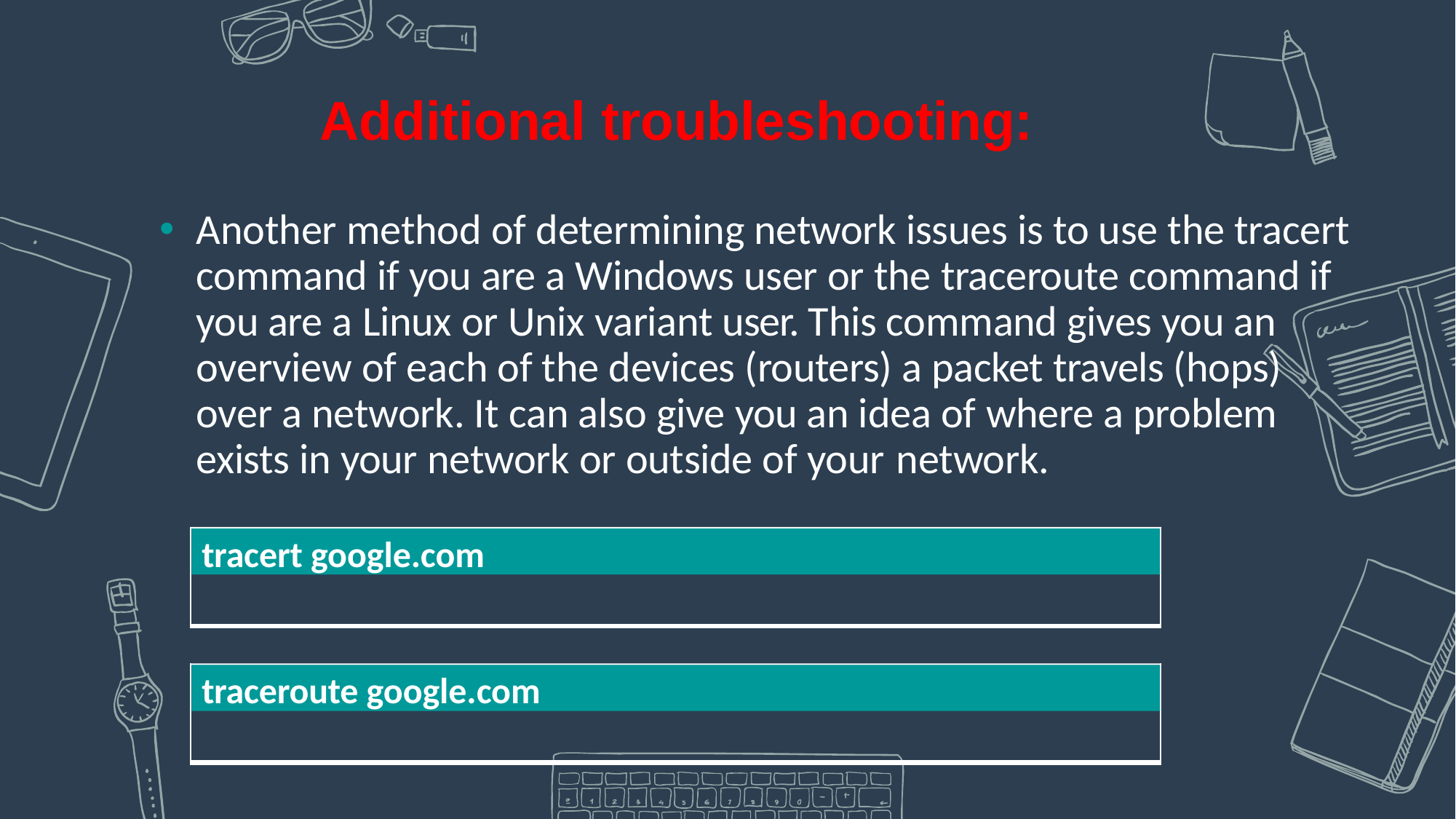

Additional troubleshooting:
Another method of determining network issues is to use the tracert  command if you are a Windows user or the traceroute command if  you are a Linux or Unix variant user. This command gives you an  overview of each of the devices (routers) a packet travels (hops)  over a network. It can also give you an idea of where a problem  exists in your network or outside of your network.

tracert google.com

traceroute google.com